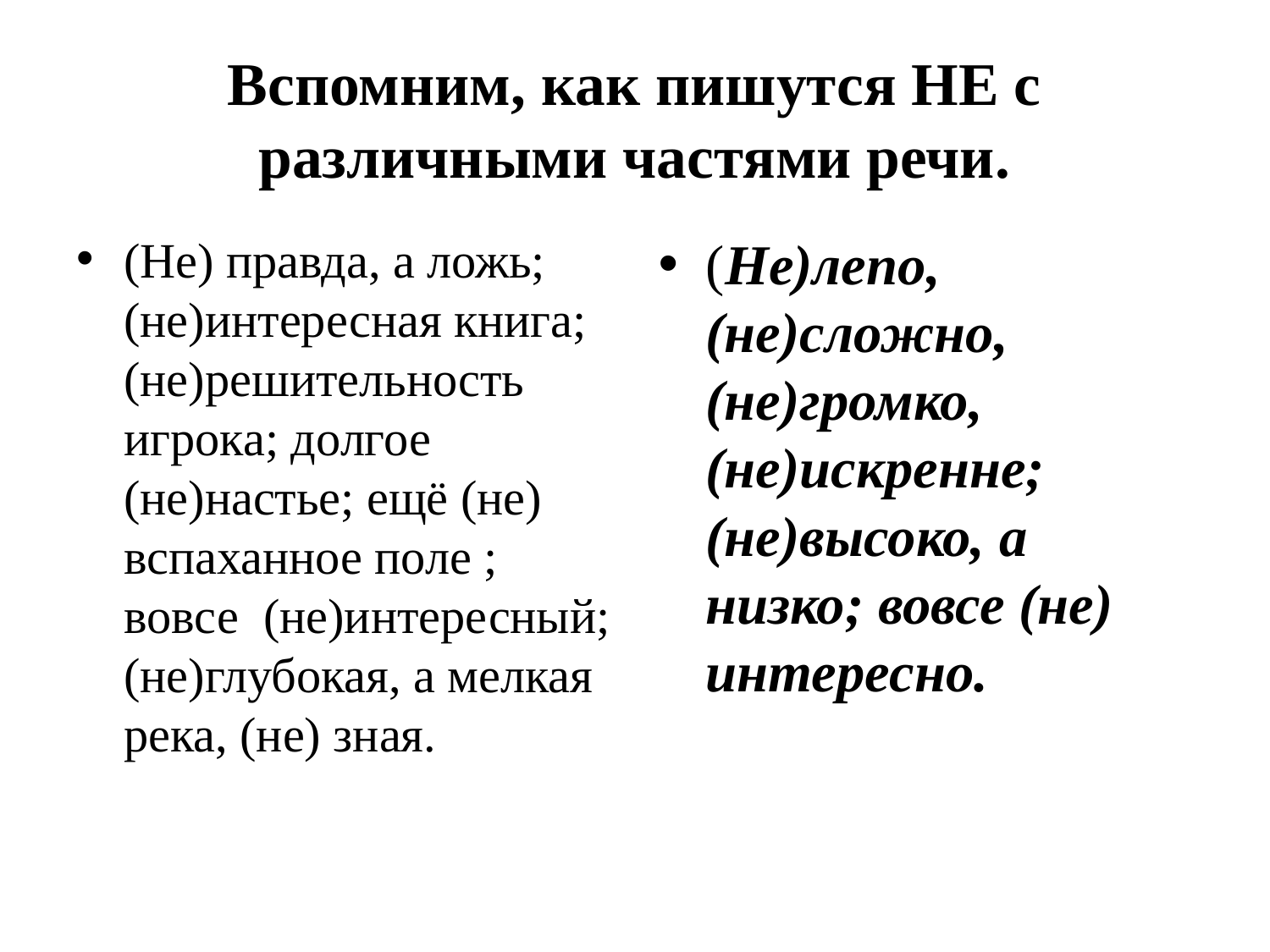

# Вспомним, как пишутся НЕ с различными частями речи.
(Не) правда, а ложь; (не)интересная книга; (не)решительность игрока; долгое (не)настье; ещё (не) вспаханное поле ; вовсе  (не)интересный; (не)глубокая, а мелкая река, (не) зная.
(Не)лепо, (не)сложно,(не)громко, (не)искренне; (не)высоко, а низко; вовсе (не) интересно.